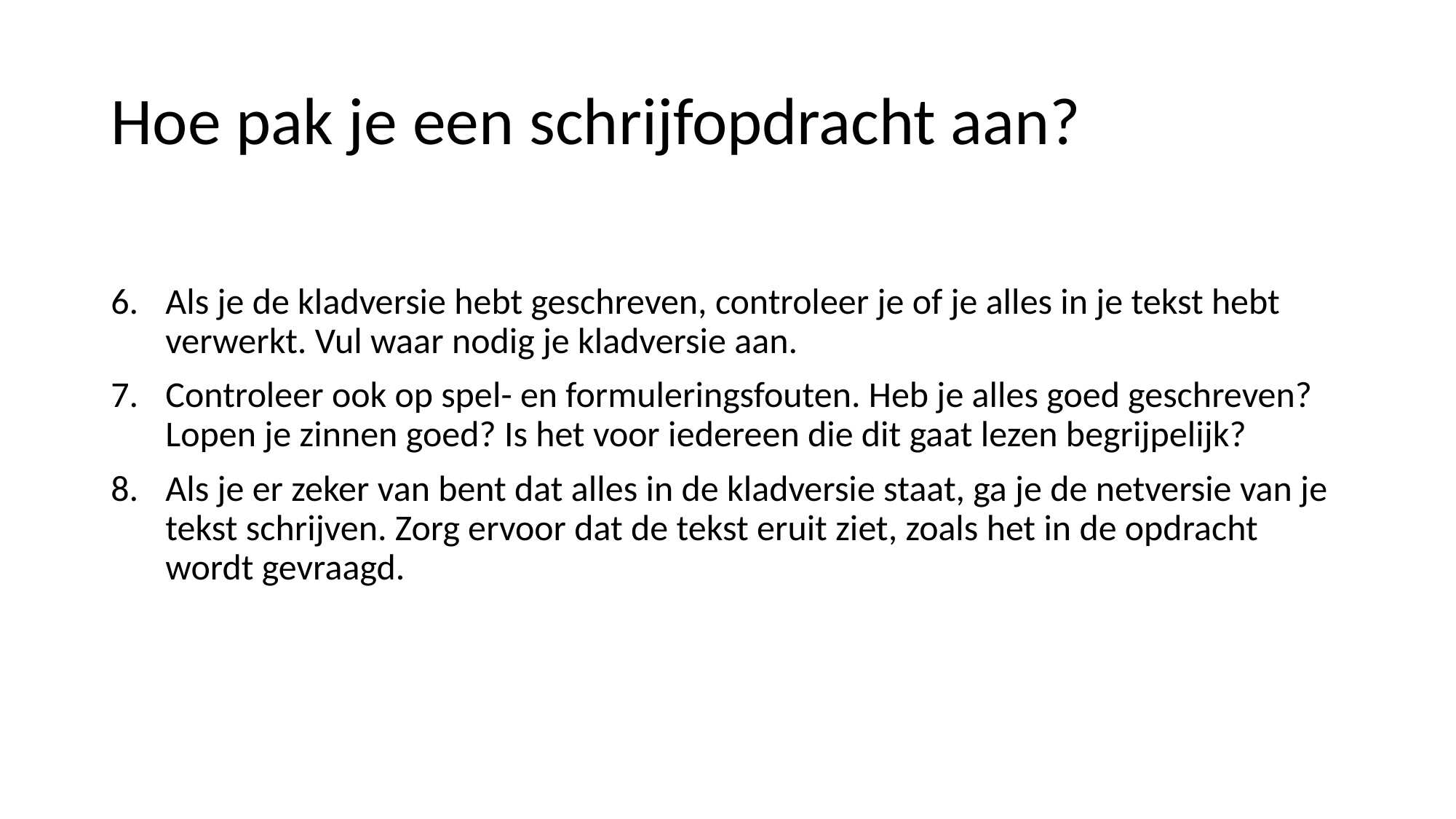

# Hoe pak je een schrijfopdracht aan?

Als je de kladversie hebt geschreven, controleer je of je alles in je tekst hebt verwerkt. Vul waar nodig je kladversie aan.
Controleer ook op spel- en formuleringsfouten. Heb je alles goed geschreven? Lopen je zinnen goed? Is het voor iedereen die dit gaat lezen begrijpelijk?
Als je er zeker van bent dat alles in de kladversie staat, ga je de netversie van je tekst schrijven. Zorg ervoor dat de tekst eruit ziet, zoals het in de opdracht wordt gevraagd.